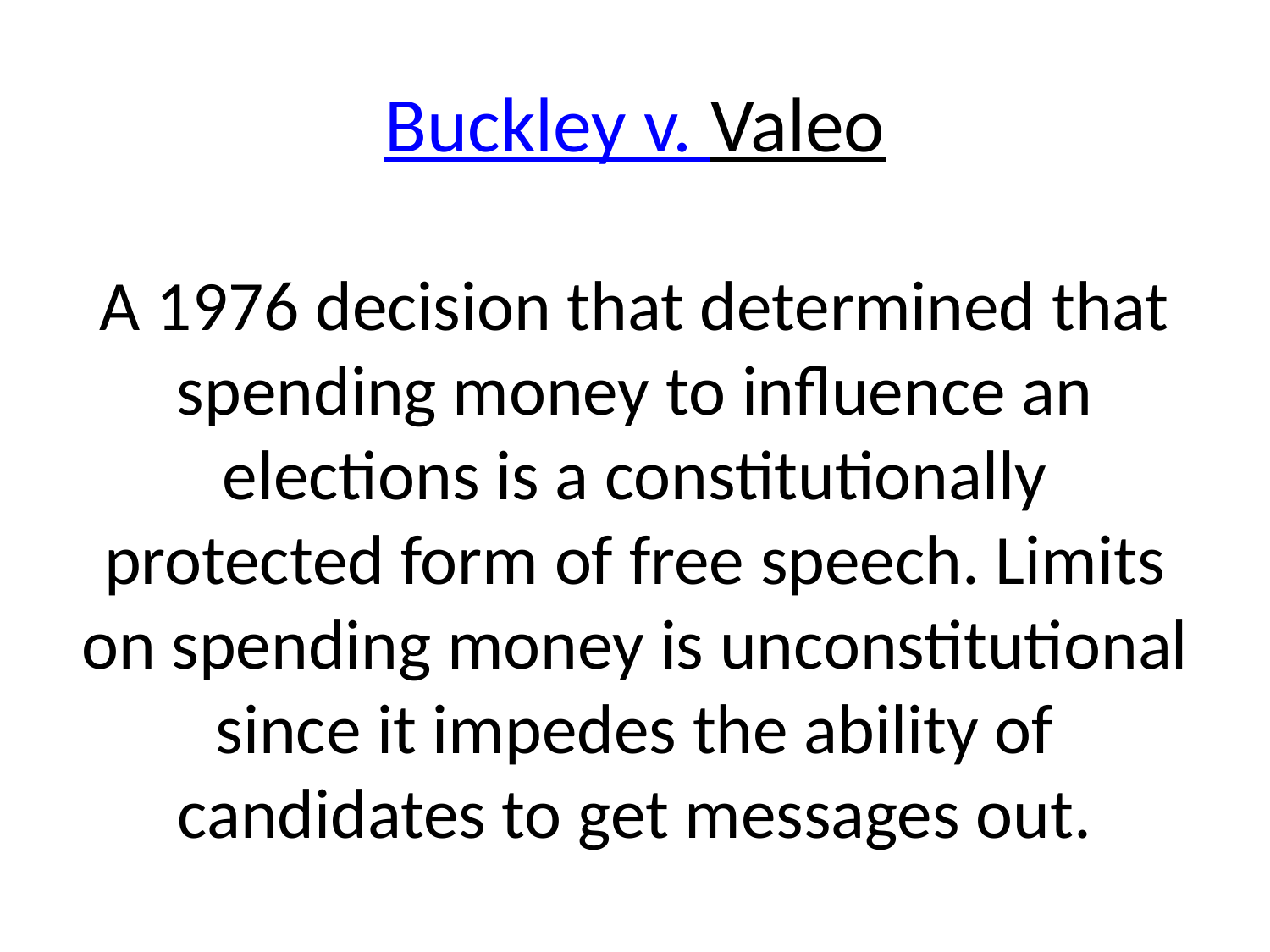

# Buckley v. Valeo A 1976 decision that determined that spending money to influence an elections is a constitutionally protected form of free speech. Limits on spending money is unconstitutional since it impedes the ability of candidates to get messages out.